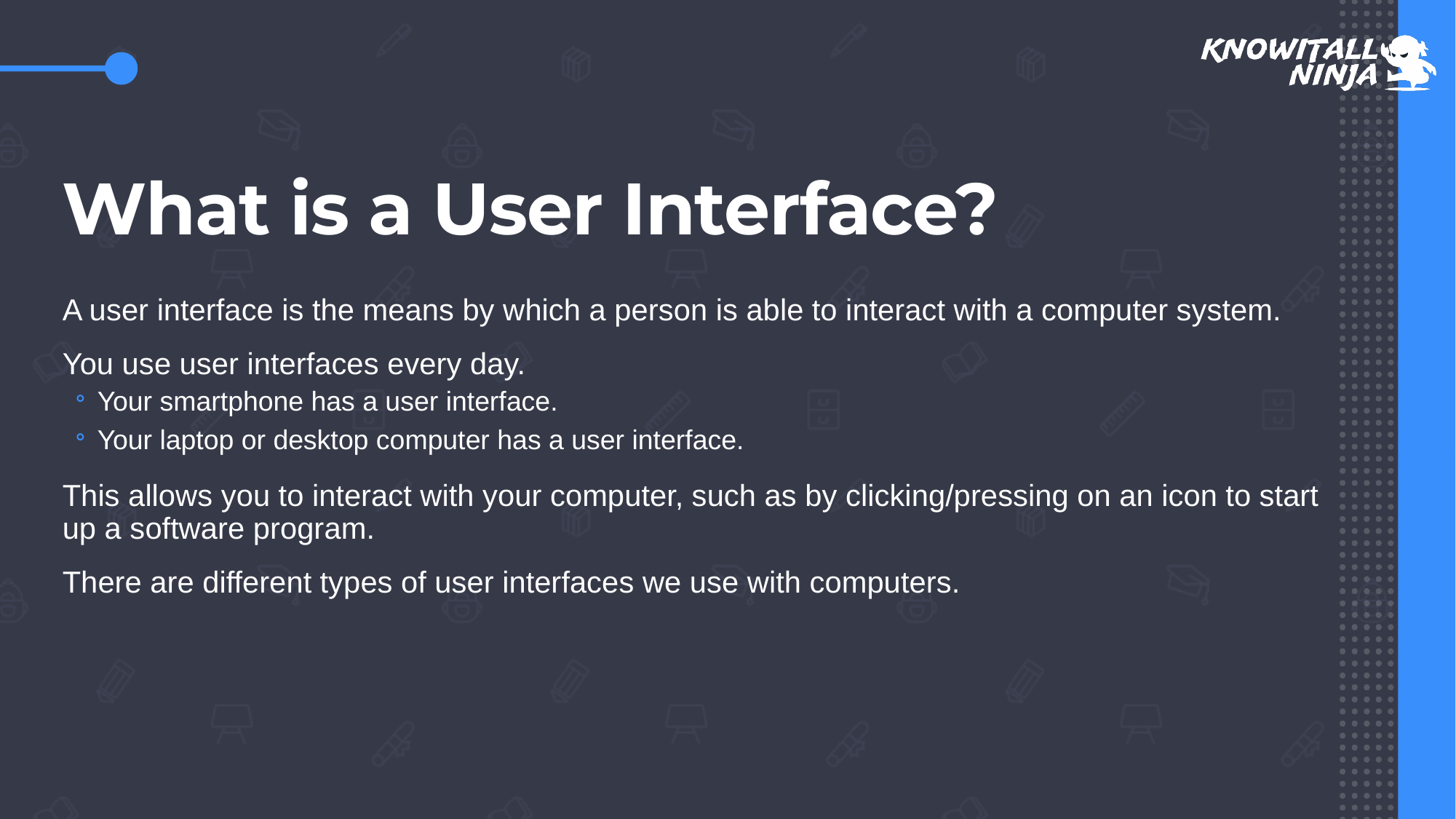

# What is a User Interface?
A user interface is the means by which a person is able to interact with a computer system.
You use user interfaces every day.
Your smartphone has a user interface.
Your laptop or desktop computer has a user interface.
This allows you to interact with your computer, such as by clicking/pressing on an icon to start up a software program.
There are different types of user interfaces we use with computers.